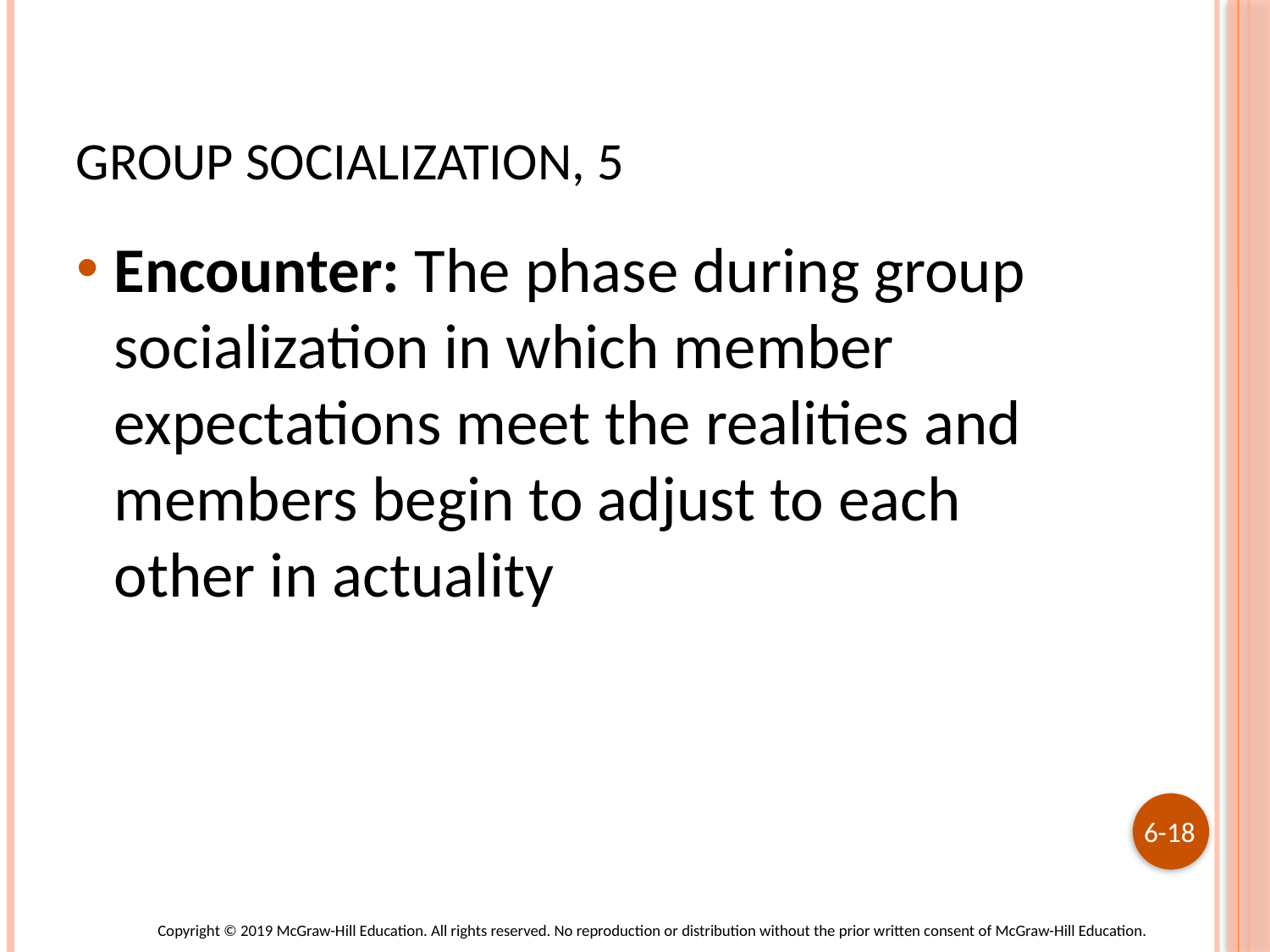

# Group Socialization, 5
Encounter: The phase during group socialization in which member expectations meet the realities and members begin to adjust to each other in actuality